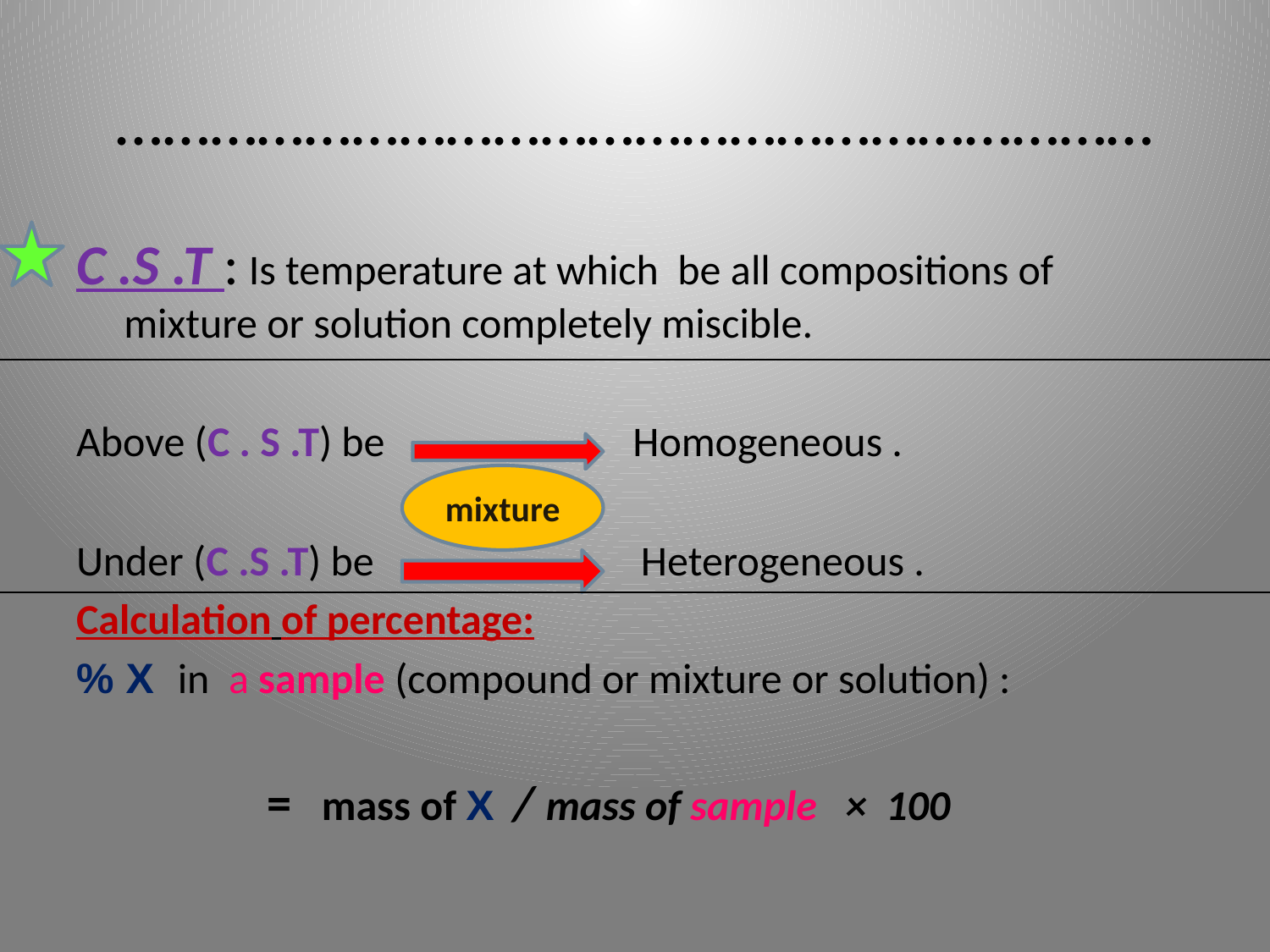

# …………………………………………………………

C .S .T : Is temperature at which  be all compositions of mixture or solution completely miscible.

Above (C . S .T) be                          Homogeneous .

Under (C .S .T) be                            Heterogeneous .
Calculation of percentage:
% X  in  a sample (compound or mixture or solution) :

                    =   mass of X  / mass of sample   ×  100

mixture